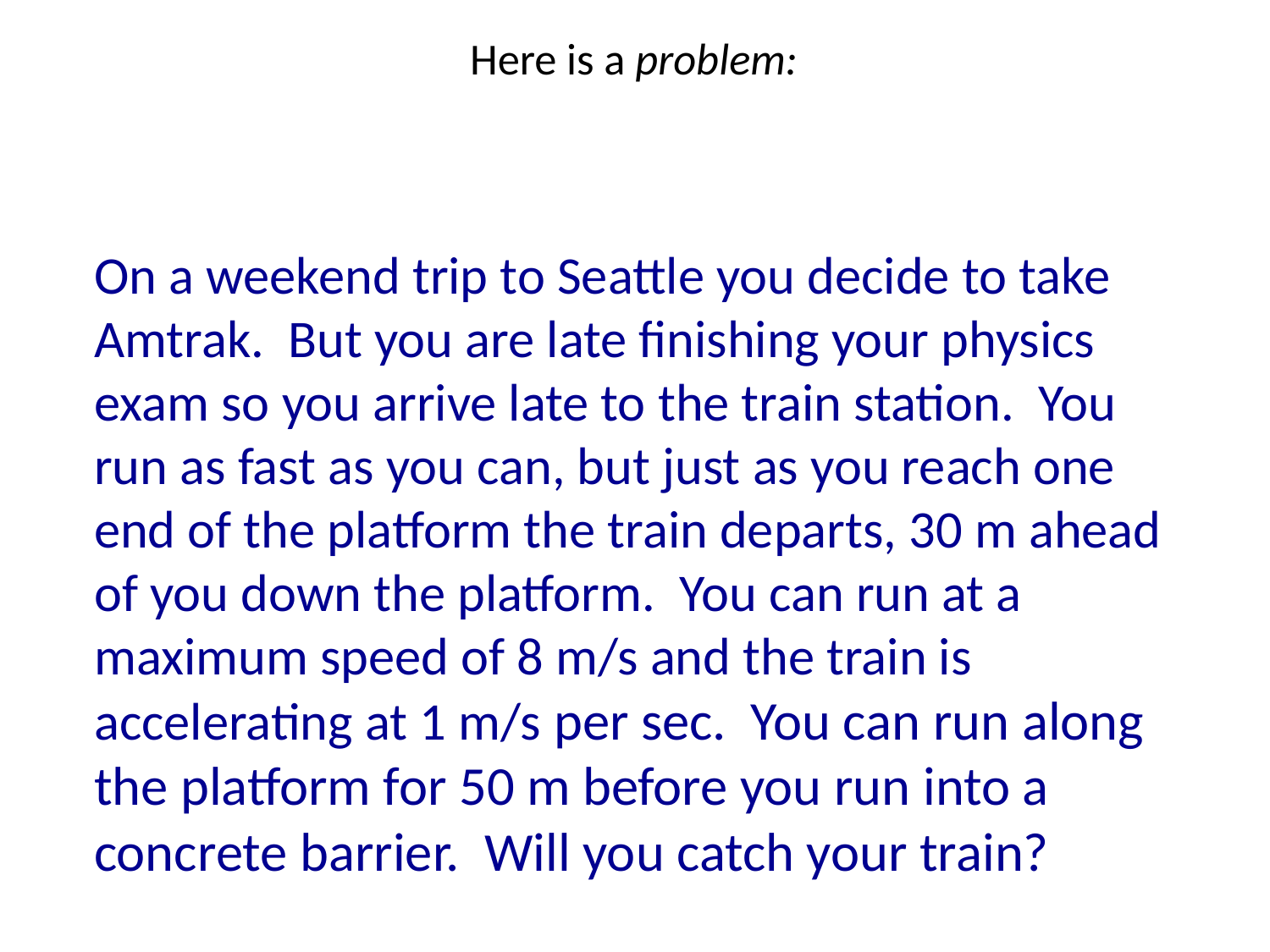

# Here is a problem:
On a weekend trip to Seattle you decide to take Amtrak.  But you are late finishing your physics exam so you arrive late to the train station.  You run as fast as you can, but just as you reach one end of the platform the train departs, 30 m ahead of you down the platform.  You can run at a maximum speed of 8 m/s and the train is accelerating at 1 m/s per sec.  You can run along the platform for 50 m before you run into a concrete barrier.  Will you catch your train?